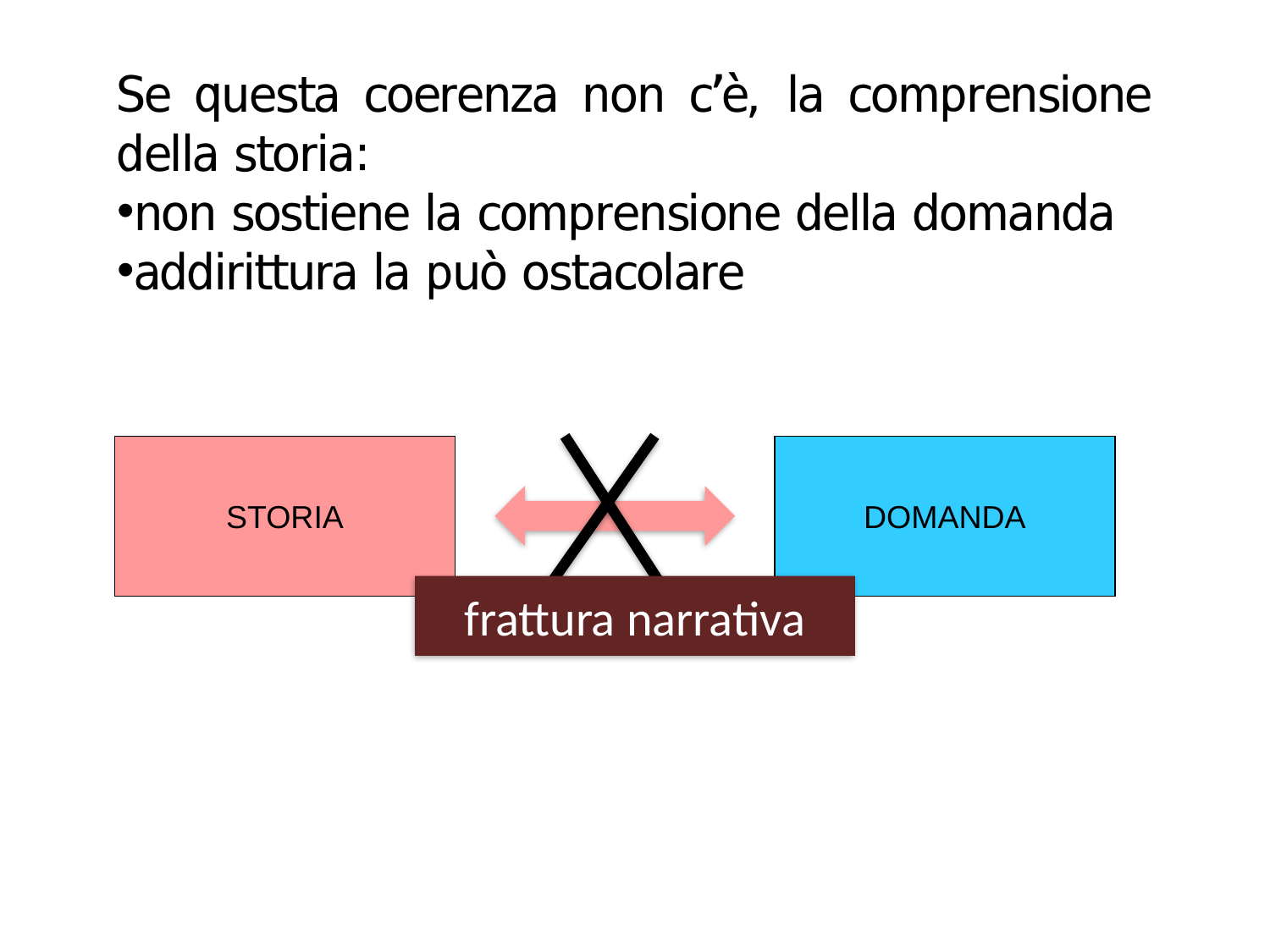

Se questa coerenza non c’è, la comprensione della storia:
non sostiene la comprensione della domanda
addirittura la può ostacolare
STORIA
DOMANDA

frattura narrativa
coerenza narrativa